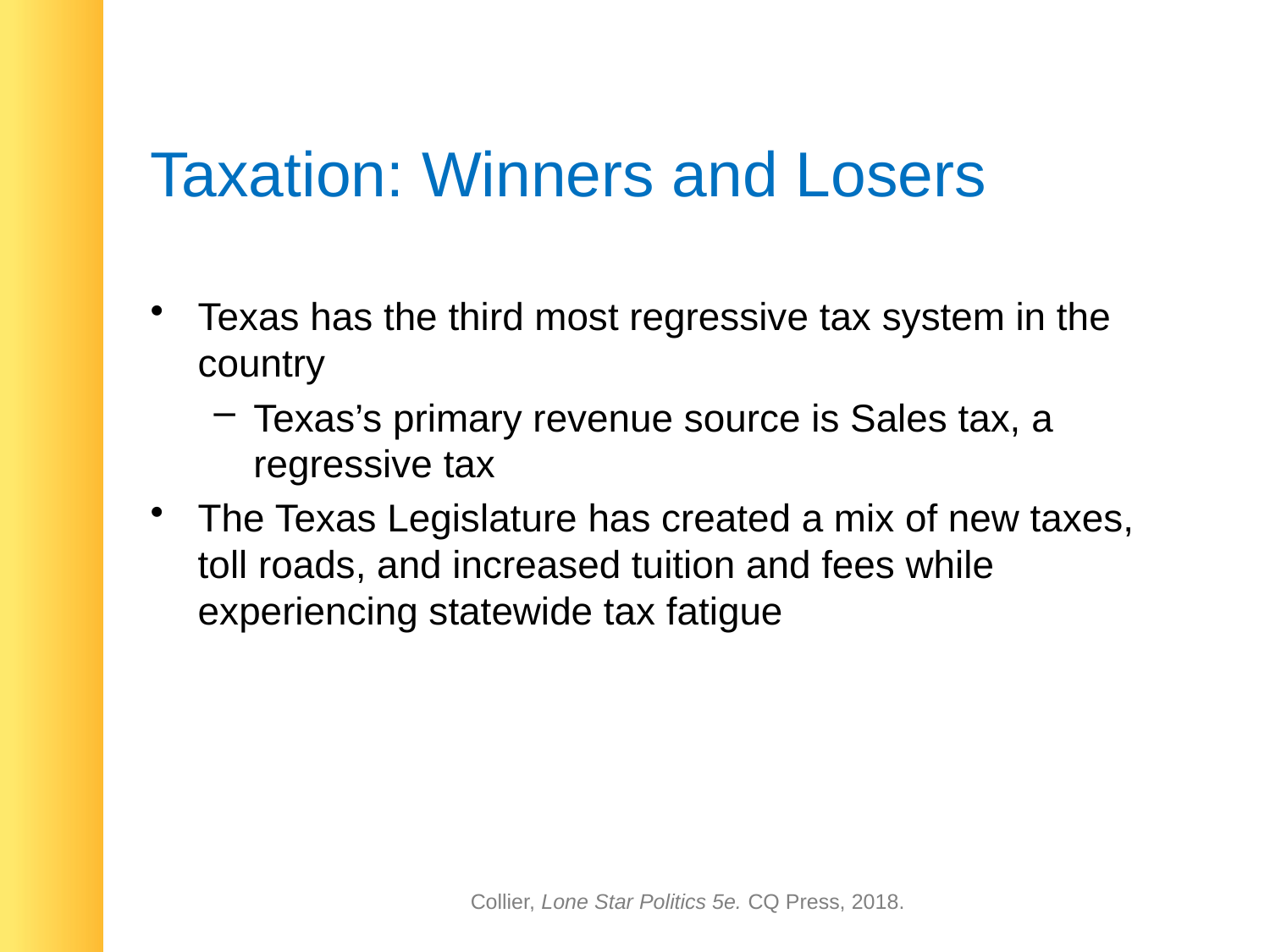

# Taxation: Winners and Losers
Texas has the third most regressive tax system in the country
Texas’s primary revenue source is Sales tax, a regressive tax
The Texas Legislature has created a mix of new taxes, toll roads, and increased tuition and fees while experiencing statewide tax fatigue
Collier, Lone Star Politics 5e. CQ Press, 2018.